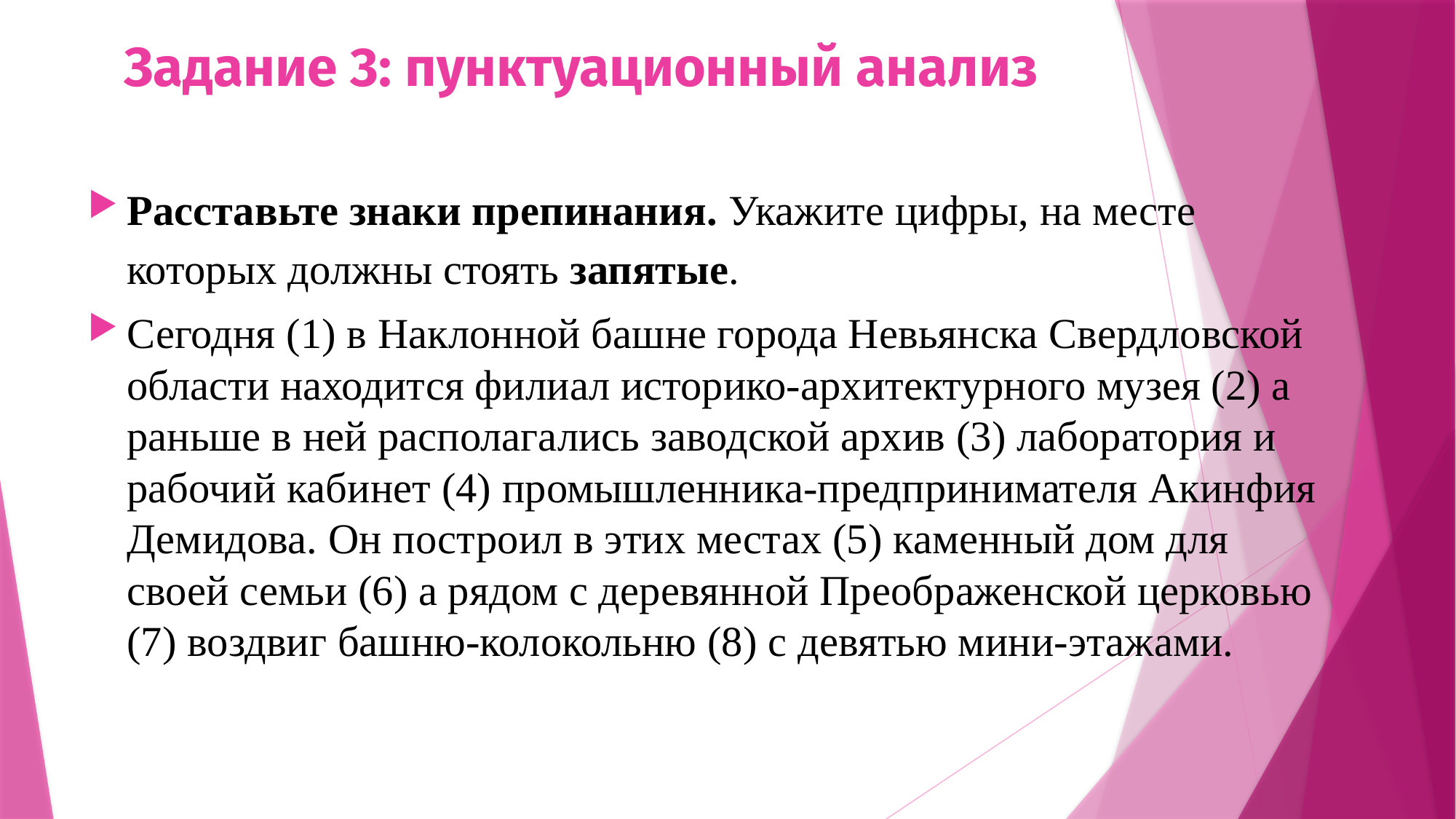

# Задание 3: пунктуационный анализ
Расставьте знаки препинания. Укажите цифры, на месте которых должны стоять запятые.
Сегодня (1) в Наклонной башне города Невьянска Свердловской области находится филиал историко-архитектурного музея (2) а раньше в ней располагались заводской архив (3) лаборатория и рабочий кабинет (4) промышленника-предпринимателя Акинфия Демидова. Он построил в этих местах (5) каменный дом для своей семьи (6) а рядом с деревянной Преображенской церковью (7) воздвиг башню-колокольню (8) с девятью мини-этажами.